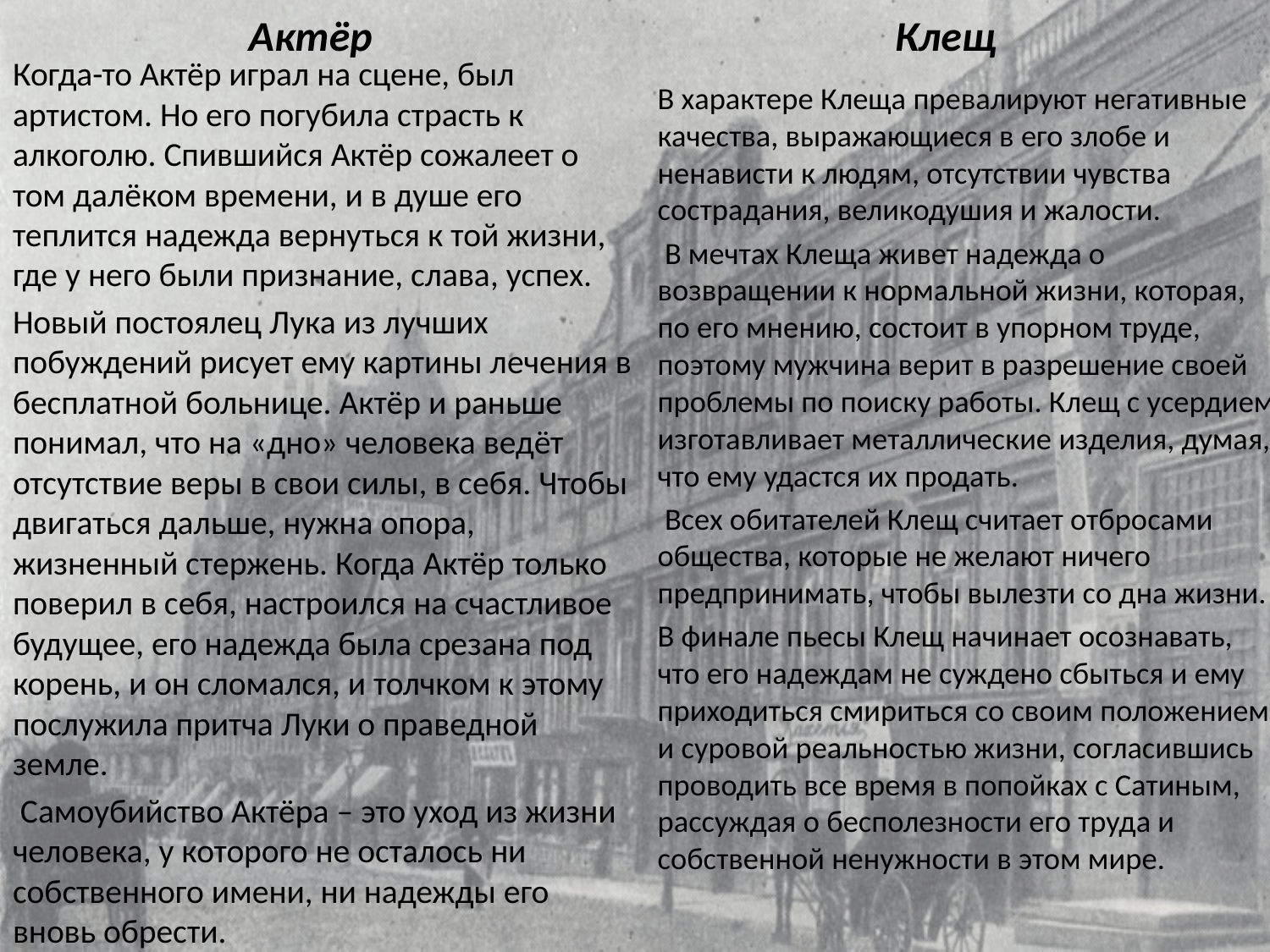

Актёр
Клещ

В характере Клеща превалируют негативные качества, выражающиеся в его злобе и ненависти к людям, отсутствии чувства сострадания, великодушия и жалости.
 В мечтах Клеща живет надежда о возвращении к нормальной жизни, которая, по его мнению, состоит в упорном труде, поэтому мужчина верит в разрешение своей проблемы по поиску работы. Клещ с усердием изготавливает металлические изделия, думая, что ему удастся их продать.
 Всех обитателей Клещ считает отбросами общества, которые не желают ничего предпринимать, чтобы вылезти со дна жизни.
В финале пьесы Клещ начинает осознавать, что его надеждам не суждено сбыться и ему приходиться смириться со своим положением и суровой реальностью жизни, согласившись проводить все время в попойках с Сатиным, рассуждая о бесполезности его труда и собственной ненужности в этом мире.
Когда-то Актёр играл на сцене, был артистом. Но его погубила страсть к алкоголю. Спившийся Актёр сожалеет о том далёком времени, и в душе его теплится надежда вернуться к той жизни, где у него были признание, слава, успех.
Новый постоялец Лука из лучших побуждений рисует ему картины лечения в бесплатной больнице. Актёр и раньше понимал, что на «дно» человека ведёт отсутствие веры в свои силы, в себя. Чтобы двигаться дальше, нужна опора, жизненный стержень. Когда Актёр только поверил в себя, настроился на счастливое будущее, его надежда была срезана под корень, и он сломался, и толчком к этому послужила притча Луки о праведной земле.
 Самоубийство Актёра – это уход из жизни человека, у которого не осталось ни собственного имени, ни надежды его вновь обрести.